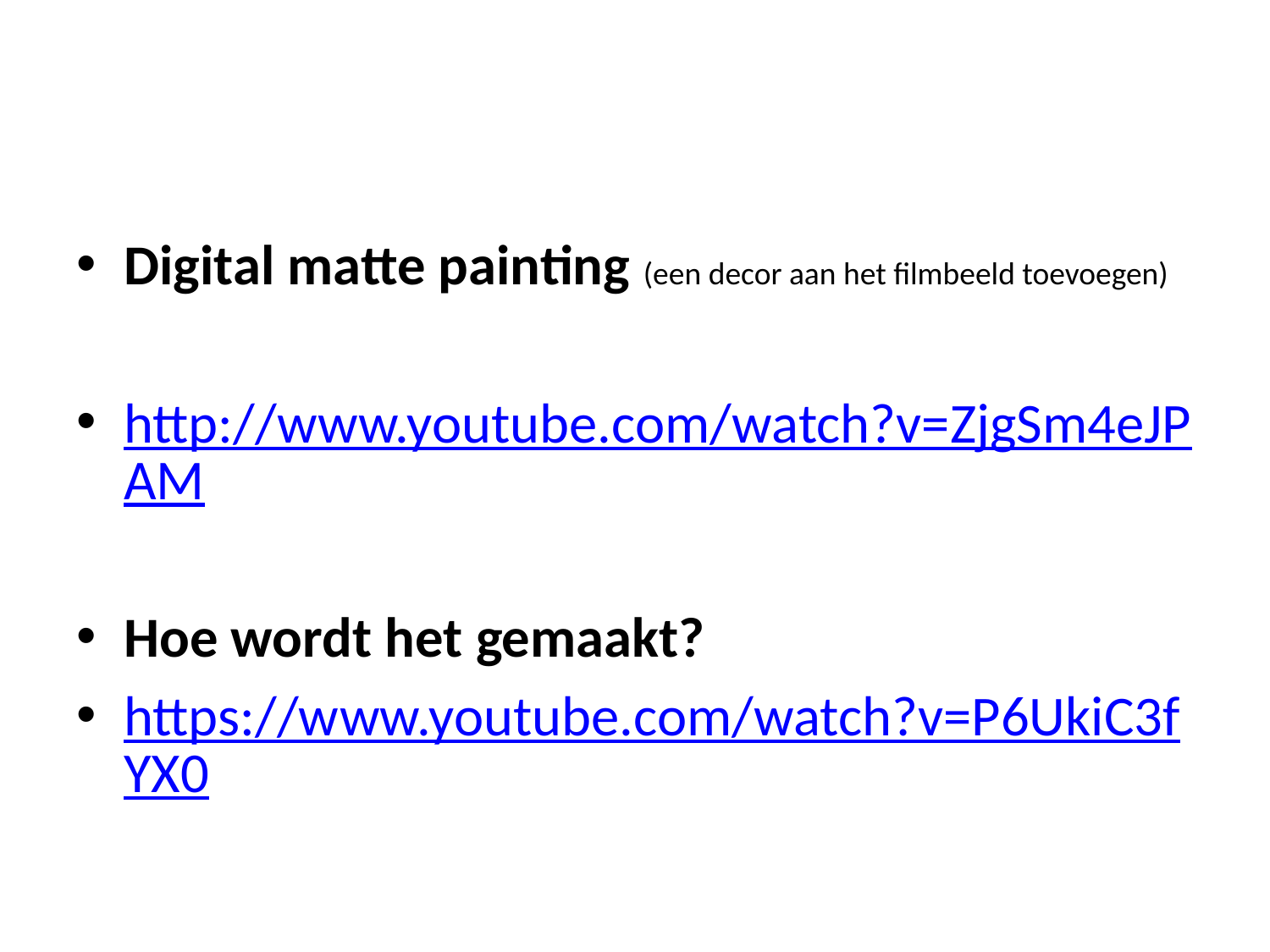

#
Digital matte painting (een decor aan het filmbeeld toevoegen)

http://www.youtube.com/watch?v=ZjgSm4eJPAM

Hoe wordt het gemaakt?
https://www.youtube.com/watch?v=P6UkiC3fYX0